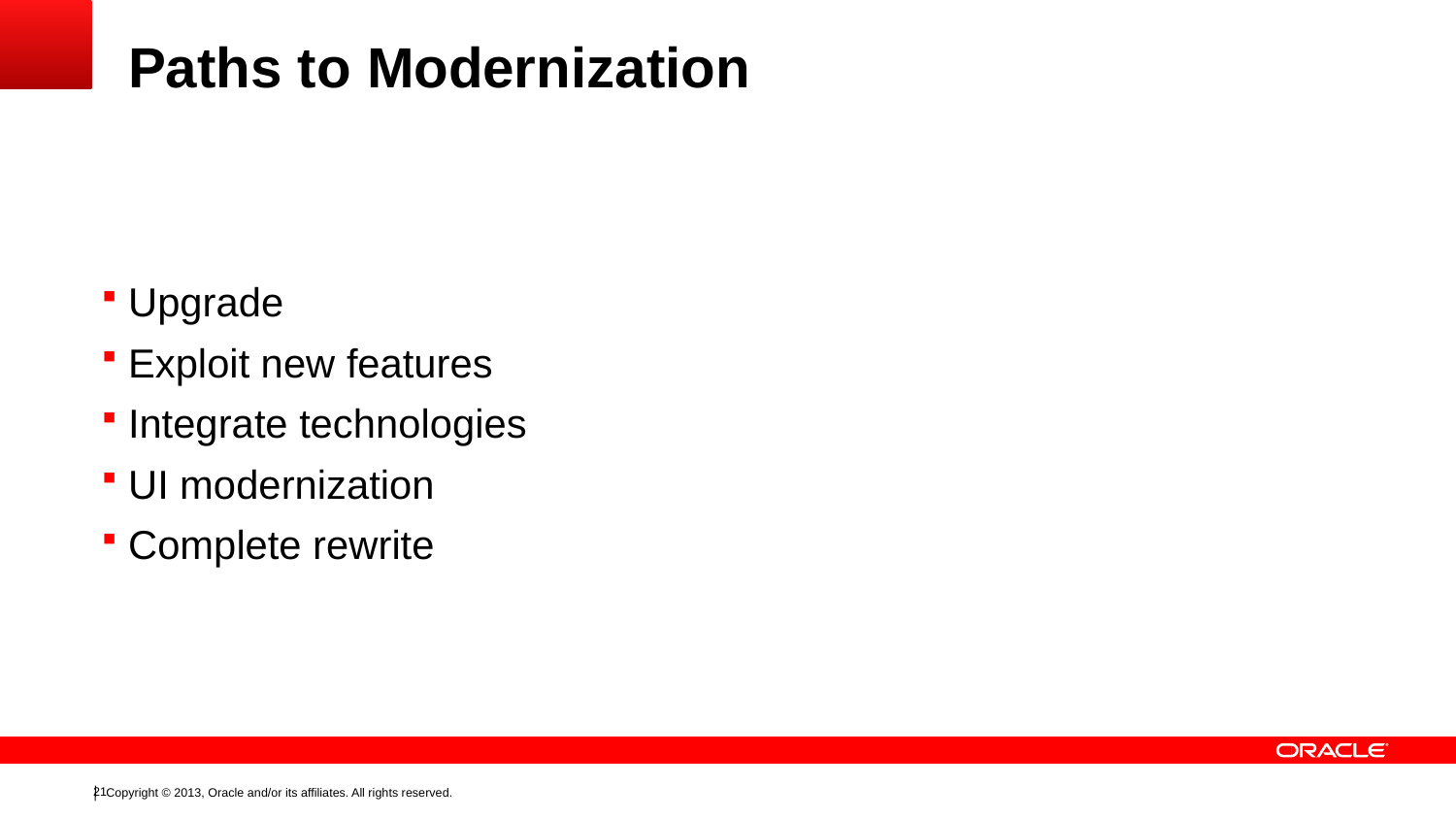

# Paths to Modernization
Upgrade
Exploit new features
Integrate technologies
UI modernization
Complete rewrite